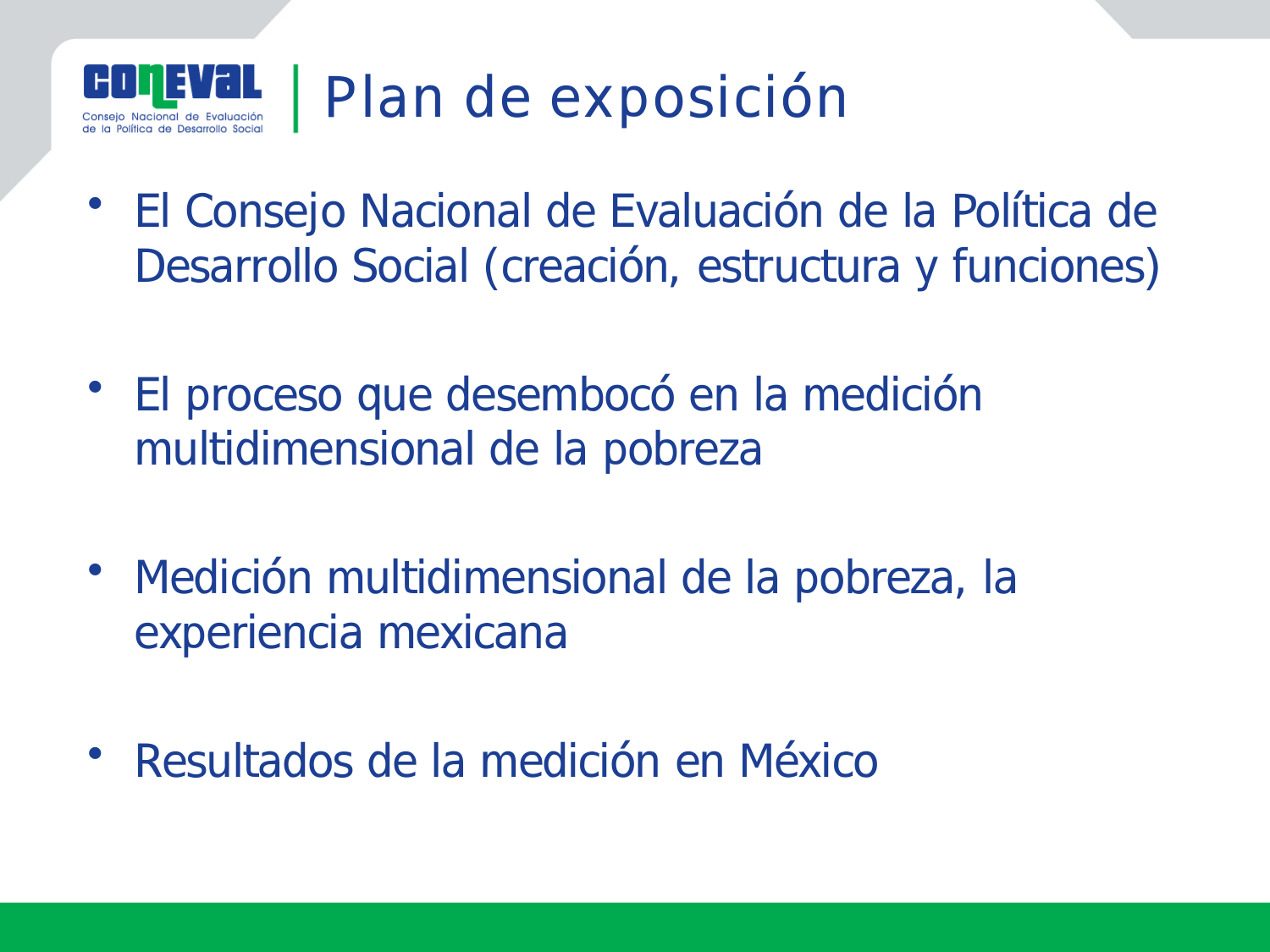

Plan de exposición
El Consejo Nacional de Evaluación de la Política de Desarrollo Social (creación, estructura y funciones)

El proceso que desembocó en la medición multidimensional de la pobreza

Medición multidimensional de la pobreza, la experiencia mexicana

Resultados de la medición en México